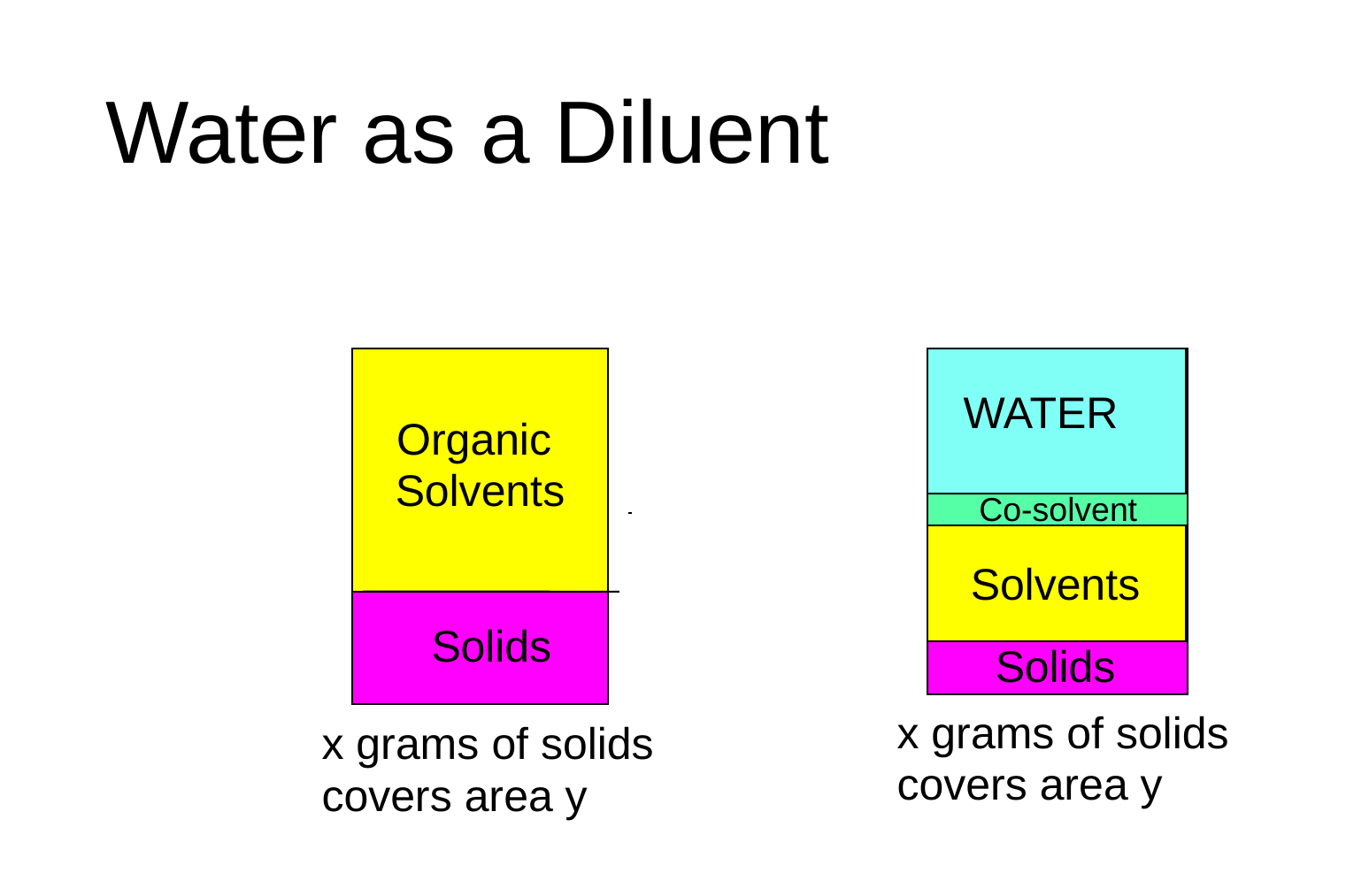

# Water as a Diluent

WATER
Organic
Solvents
Co-solvent

Solvents

Solids

Solids

x grams of solids
covers area y
x grams of solids
covers area y